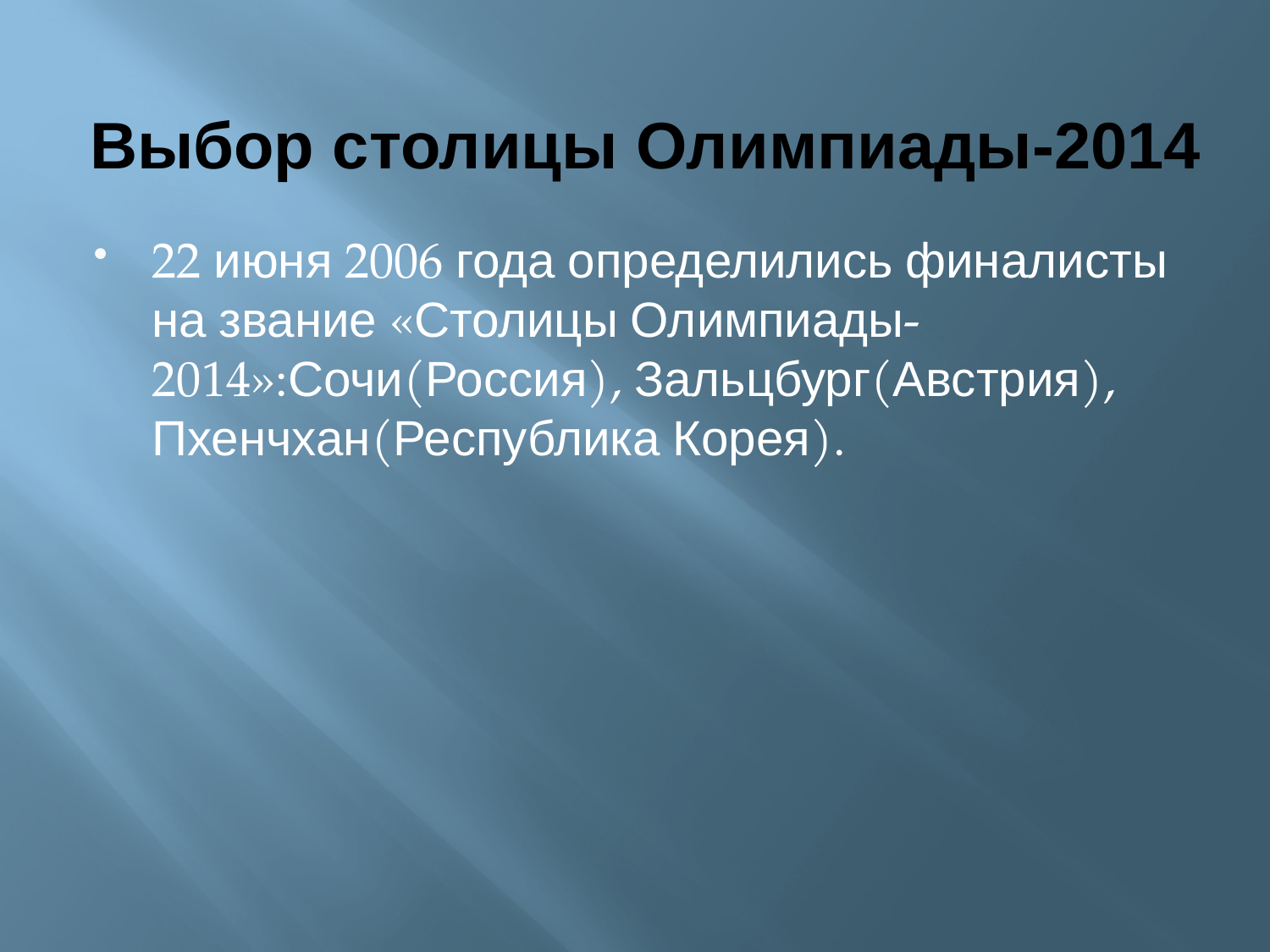

# Выбор столицы Олимпиады-2014
22 июня 2006 года определились финалисты на звание «Столицы Олимпиады-2014»:Сочи(Россия), Зальцбург(Австрия), Пхенчхан(Республика Корея).